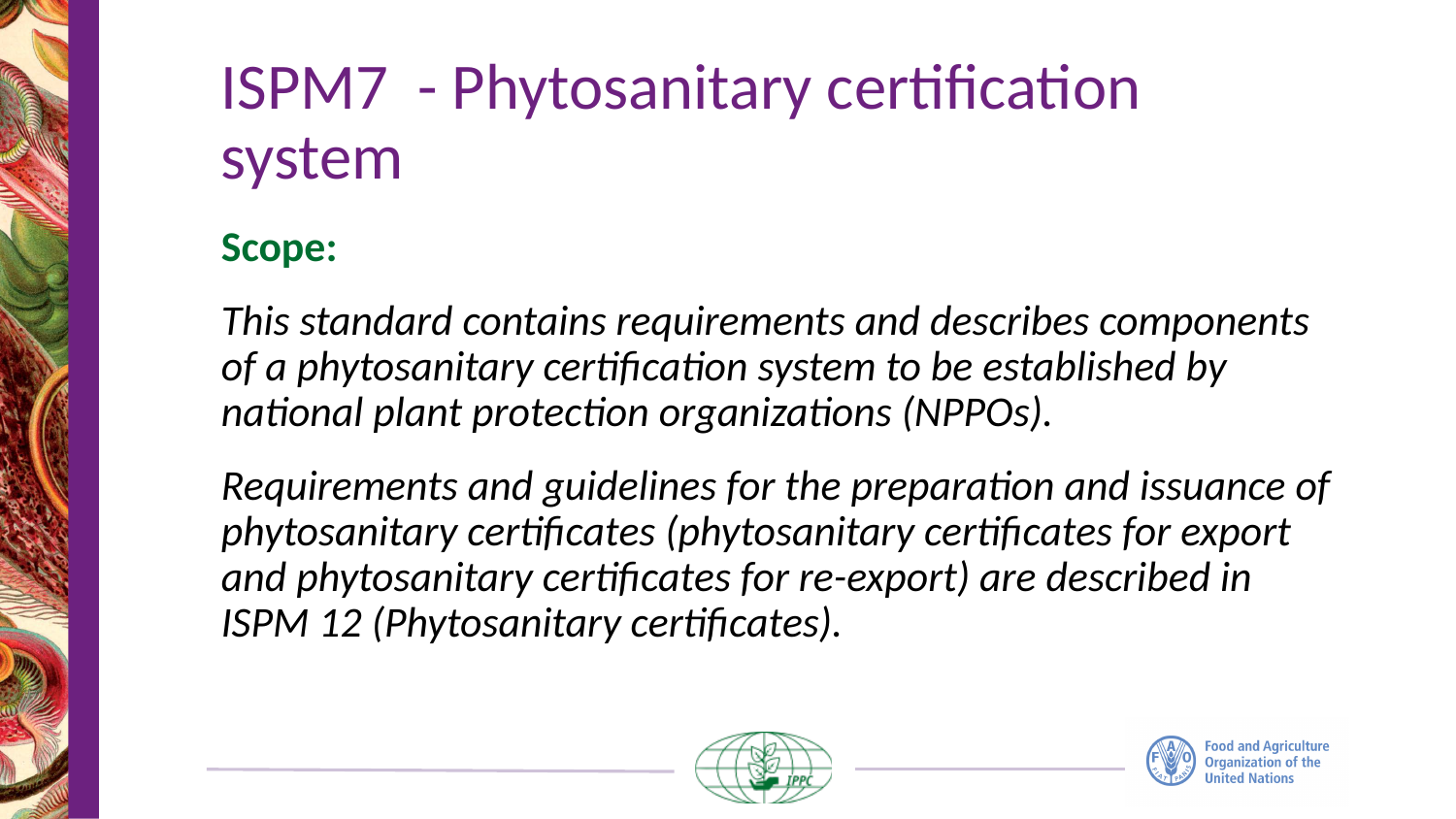

# ISPM7  - Phytosanitary certification system
Scope:
This standard contains requirements and describes components of a phytosanitary certification system to be established by national plant protection organizations (NPPOs).
Requirements and guidelines for the preparation and issuance of phytosanitary certificates (phytosanitary certificates for export and phytosanitary certificates for re-export) are described in ISPM 12 (Phytosanitary certificates).